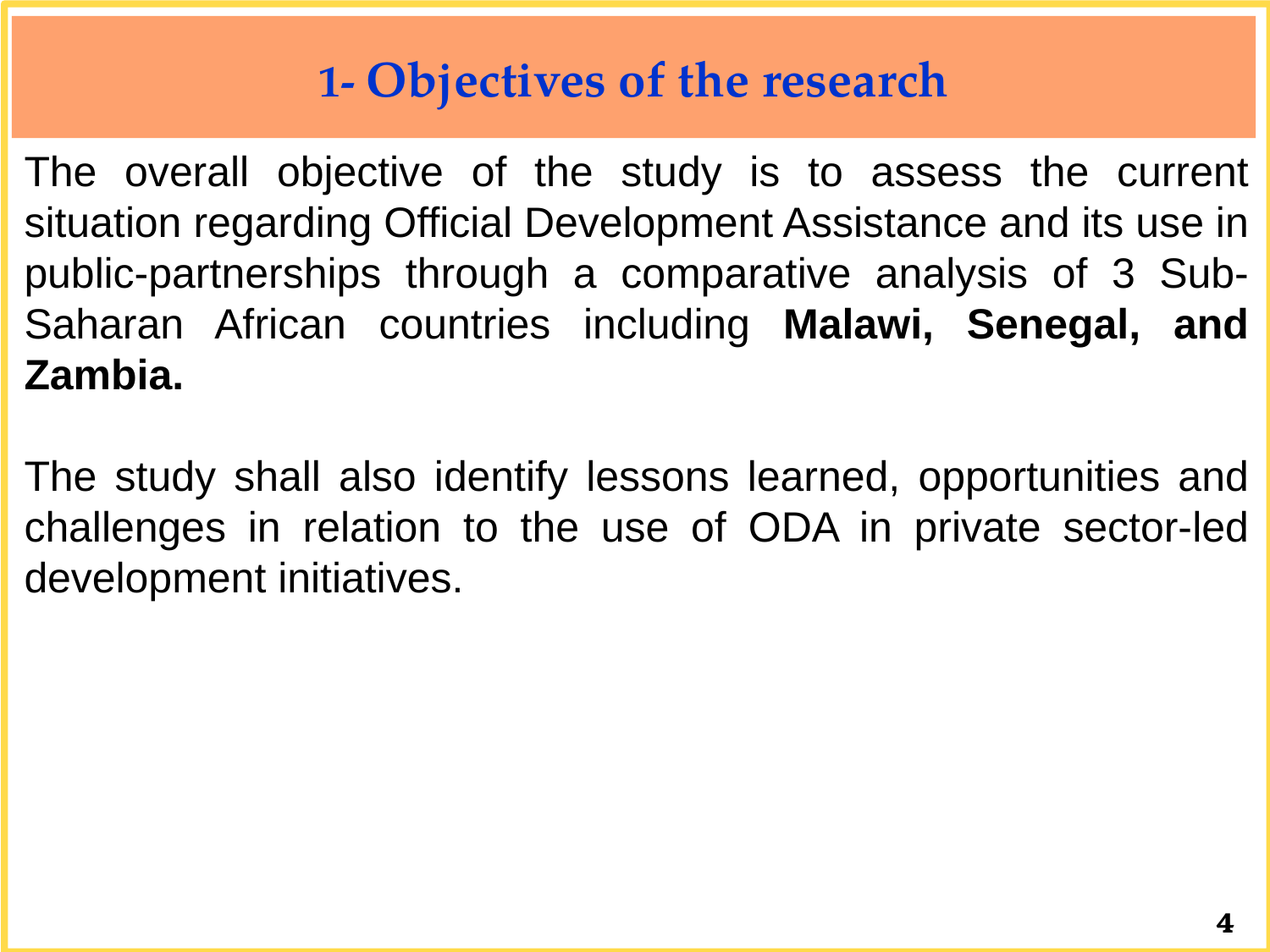

# 1- Objectives of the research
The overall objective of the study is to assess the current situation regarding Official Development Assistance and its use in public-partnerships through a comparative analysis of 3 Sub-Saharan African countries including Malawi, Senegal, and Zambia.

The study shall also identify lessons learned, opportunities and challenges in relation to the use of ODA in private sector-led development initiatives.
4